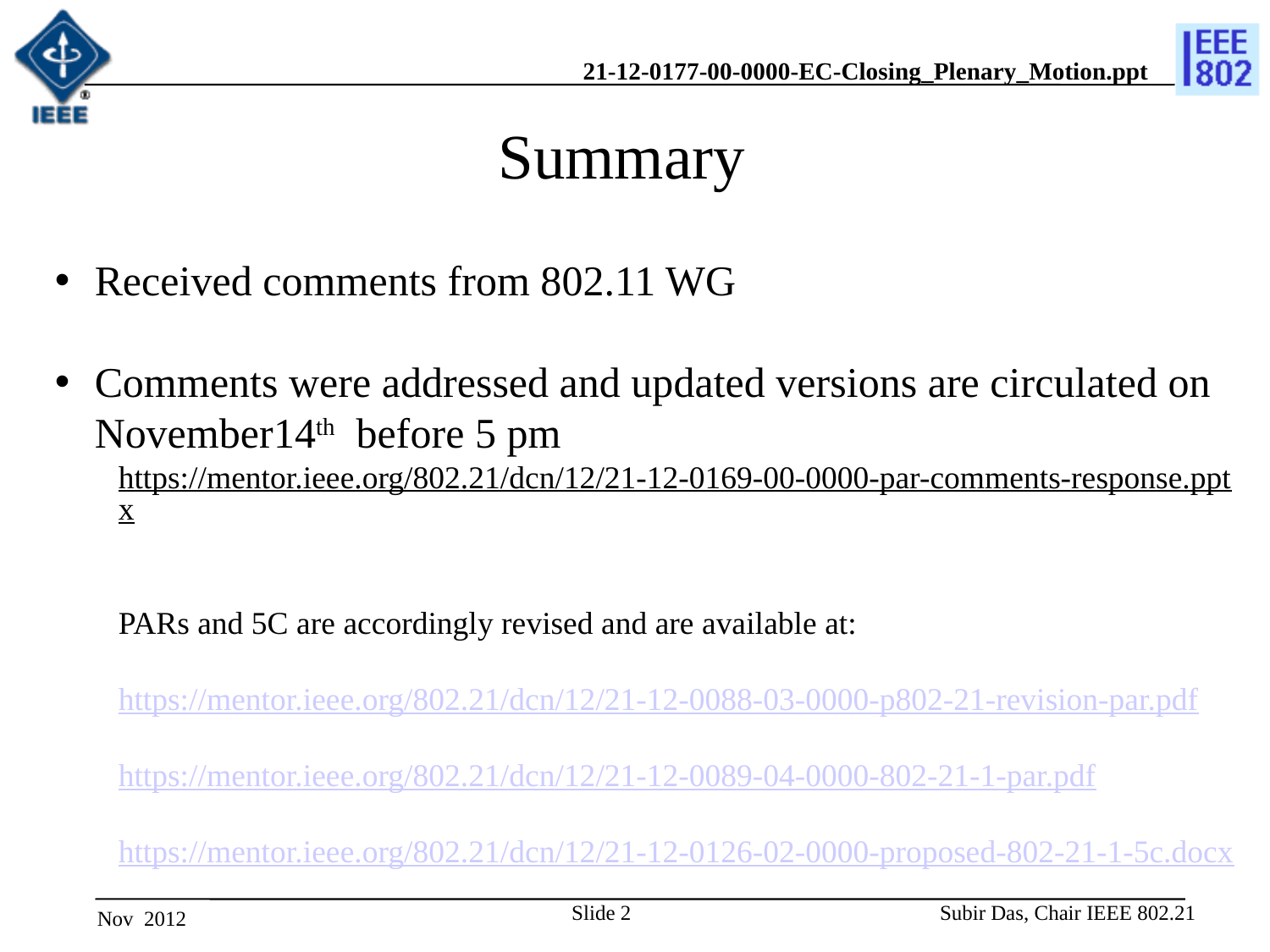

# Summary

Received comments from 802.11 WG

Comments were addressed and updated versions are circulated on November14th  before 5 pm
https://mentor.ieee.org/802.21/dcn/12/21-12-0169-00-0000-par-comments-response.pptx

PARs and 5C are accordingly revised and are available at:

https://mentor.ieee.org/802.21/dcn/12/21-12-0088-03-0000-p802-21-revision-par.pdf

https://mentor.ieee.org/802.21/dcn/12/21-12-0089-04-0000-802-21-1-par.pdf

https://mentor.ieee.org/802.21/dcn/12/21-12-0126-02-0000-proposed-802-21-1-5c.docx

Slide 2
Subir Das, Chair IEEE 802.21
Nov  2012